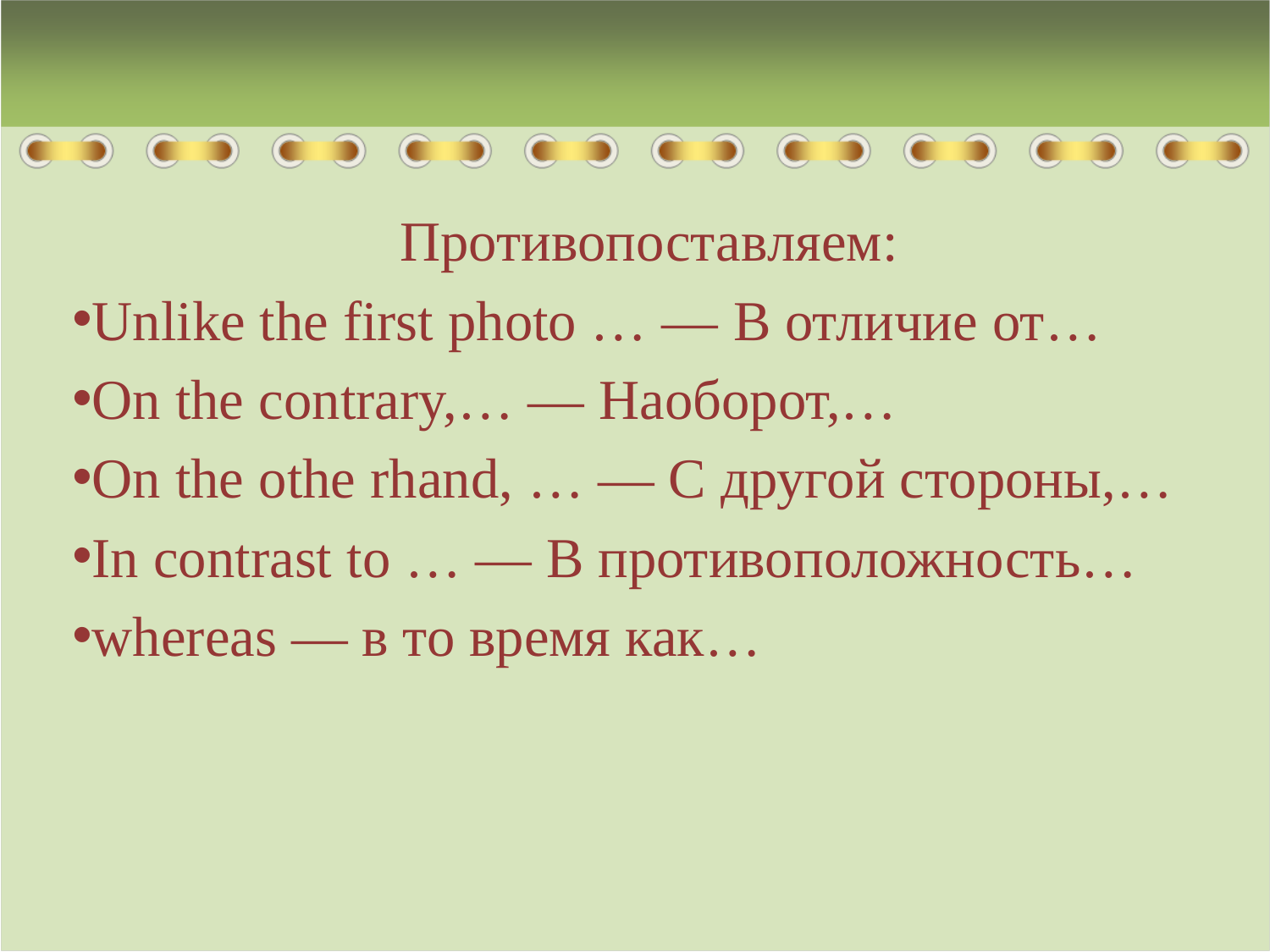

Противопоставляем:
Unlike the first photo … — В отличие от…
On the contrary,… — Наоборот,…
On the othe rhand, … — С другой стороны,…
In contrast to … — В противоположность…
whereas — в то время как…